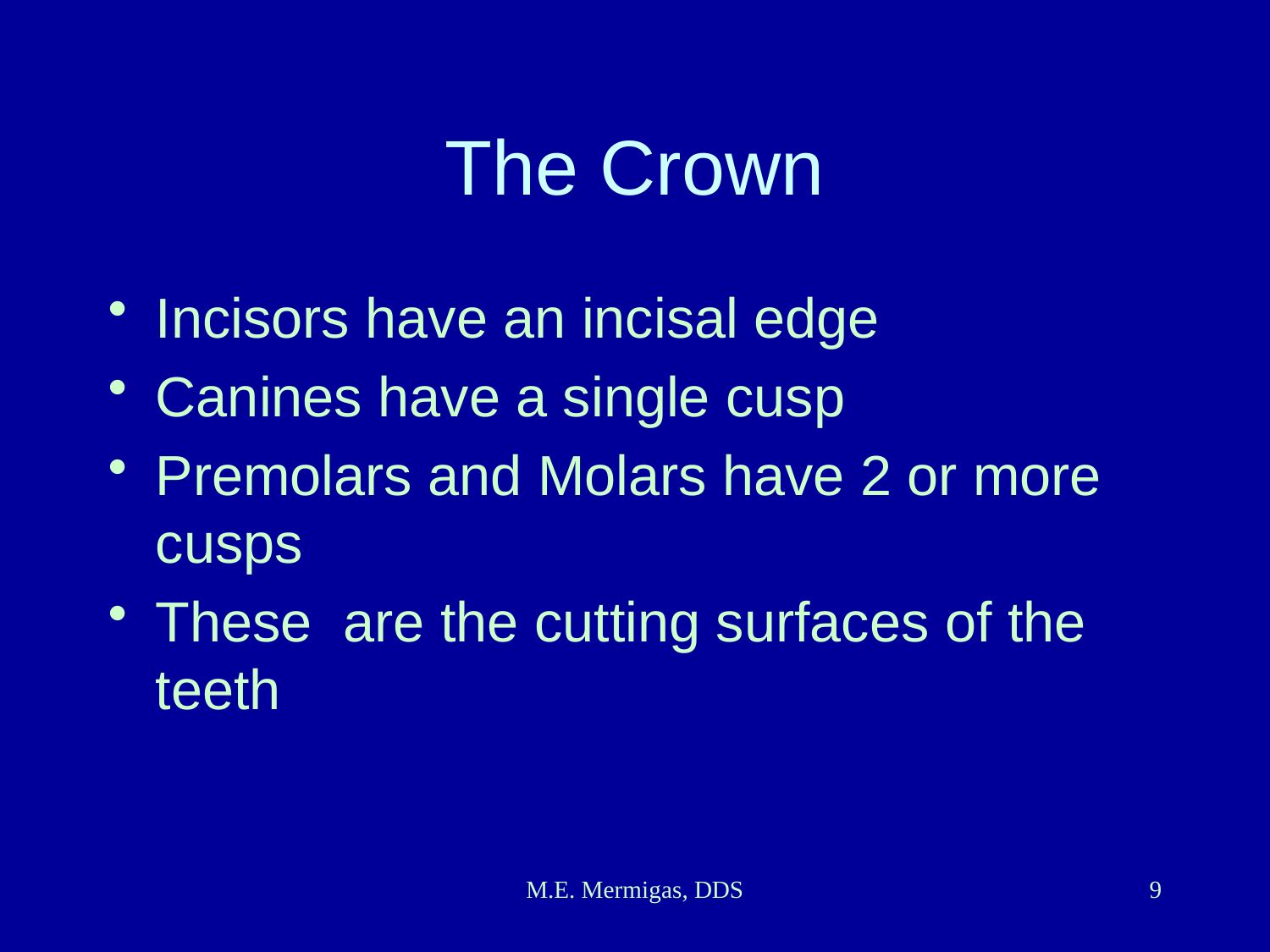

# The Crown
Incisors have an incisal edge
Canines have a single cusp
Premolars and Molars have 2 or more cusps
These  are the cutting surfaces of the teeth
M.E. Mermigas, DDS
9